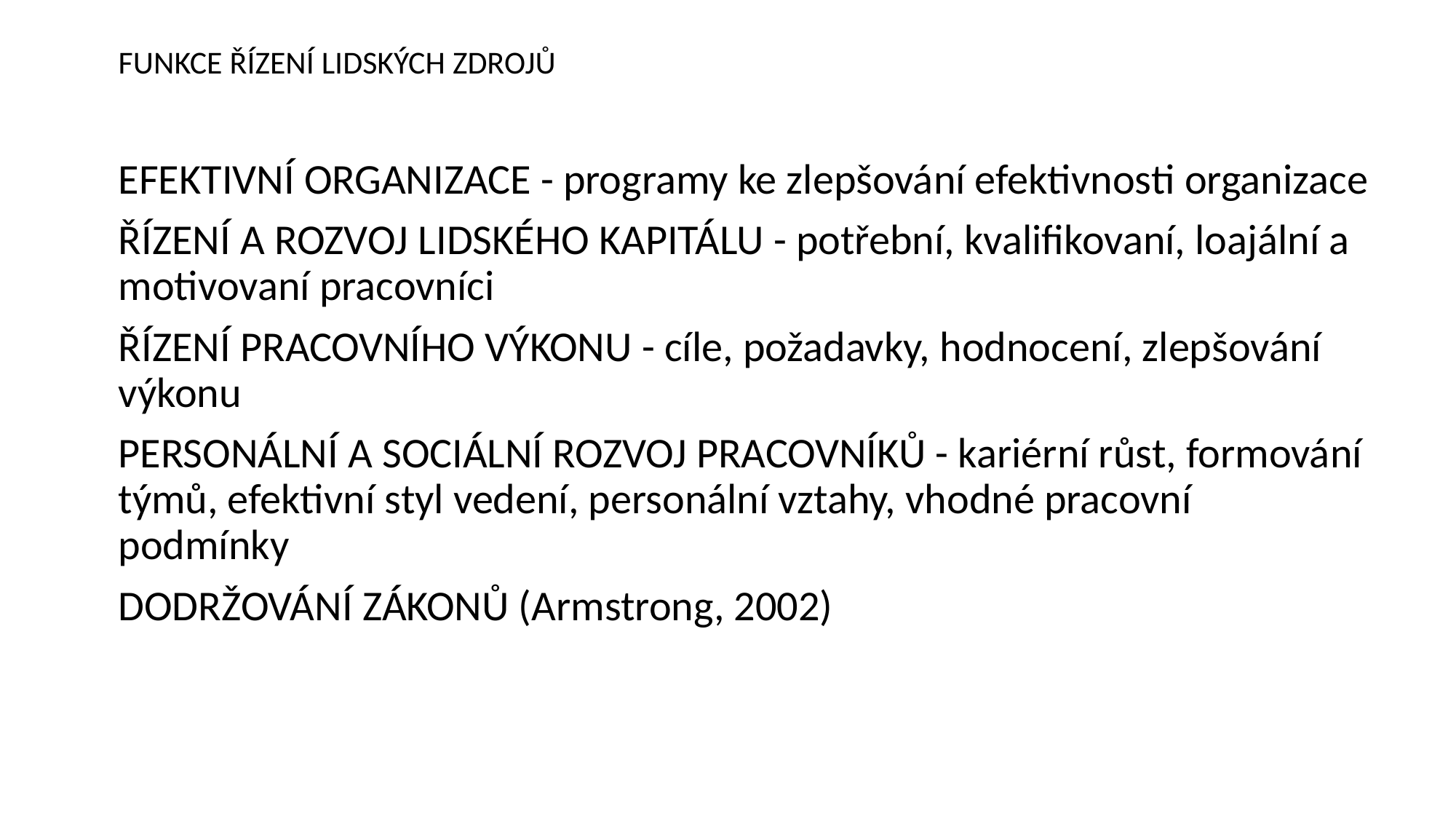

# FUNKCE ŘÍZENÍ LIDSKÝCH ZDROJŮ
EFEKTIVNÍ ORGANIZACE - programy ke zlepšování efektivnosti organizace
ŘÍZENÍ A ROZVOJ LIDSKÉHO KAPITÁLU - potřební, kvalifikovaní, loajální a motivovaní pracovníci
ŘÍZENÍ PRACOVNÍHO VÝKONU - cíle, požadavky, hodnocení, zlepšování výkonu
PERSONÁLNÍ A SOCIÁLNÍ ROZVOJ PRACOVNÍKŮ - kariérní růst, formování týmů, efektivní styl vedení, personální vztahy, vhodné pracovní podmínky
DODRŽOVÁNÍ ZÁKONŮ (Armstrong, 2002)